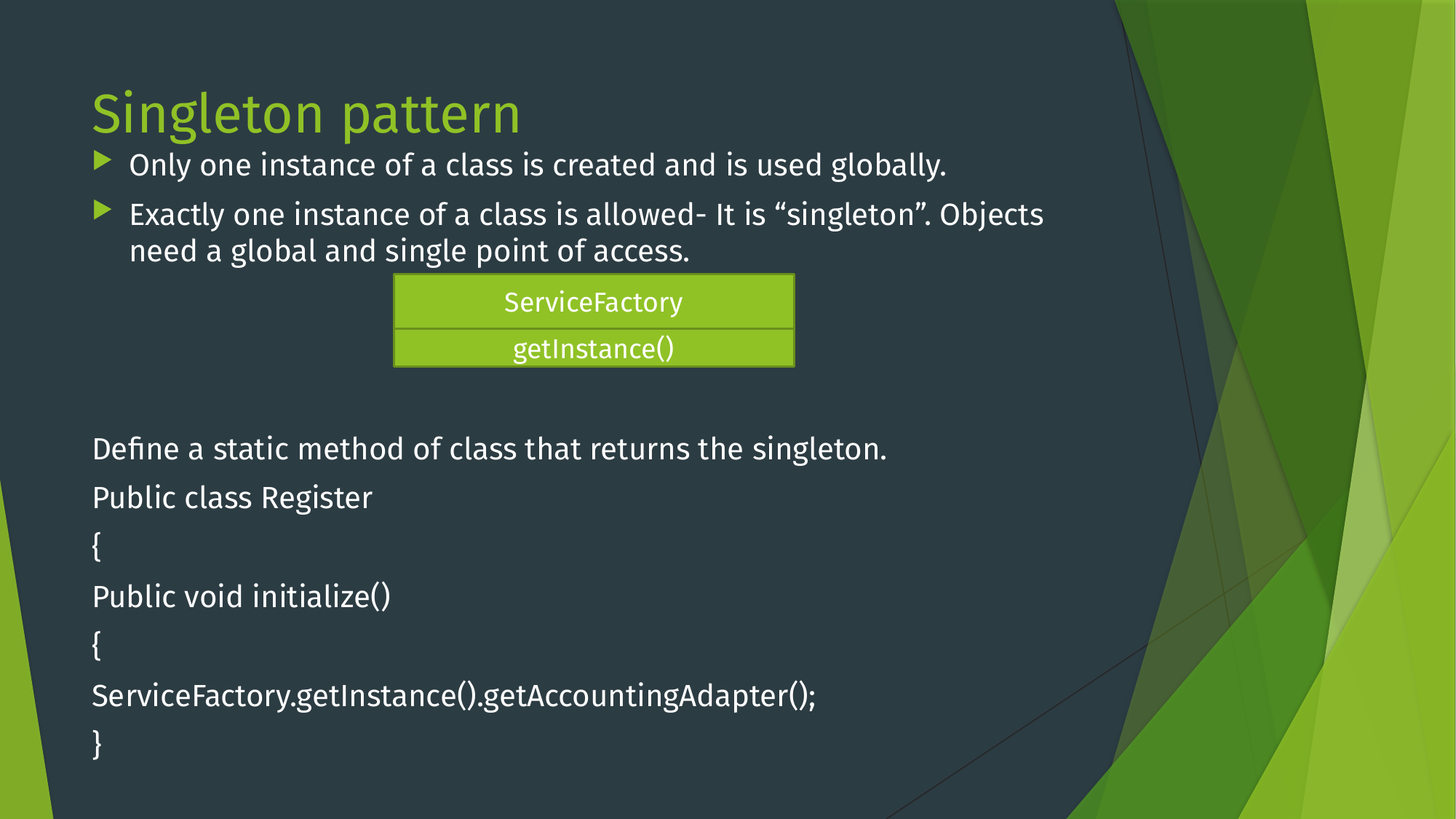

# Singleton pattern
Only one instance of a class is created and is used globally.
Exactly one instance of a class is allowed- It is “singleton”. Objects need a global and single point of access.

Define a static method of class that returns the singleton.
Public class Register
{
Public void initialize()
{
ServiceFactory.getInstance().getAccountingAdapter();
}

ServiceFactory
getInstance()